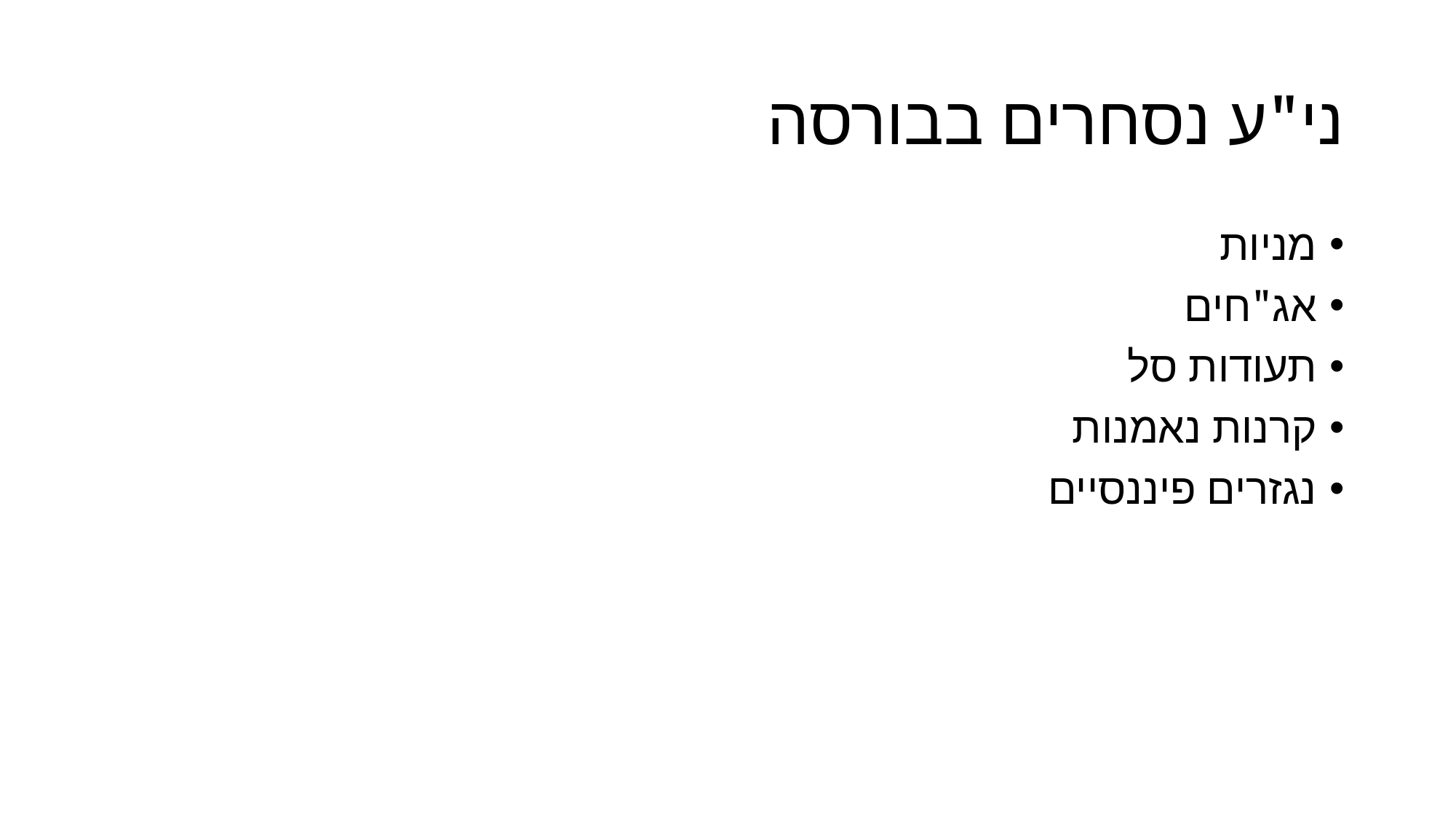

# ני"ע נסחרים בבורסה
מניות
אג"חים
תעודות סל
קרנות נאמנות
נגזרים פיננסיים